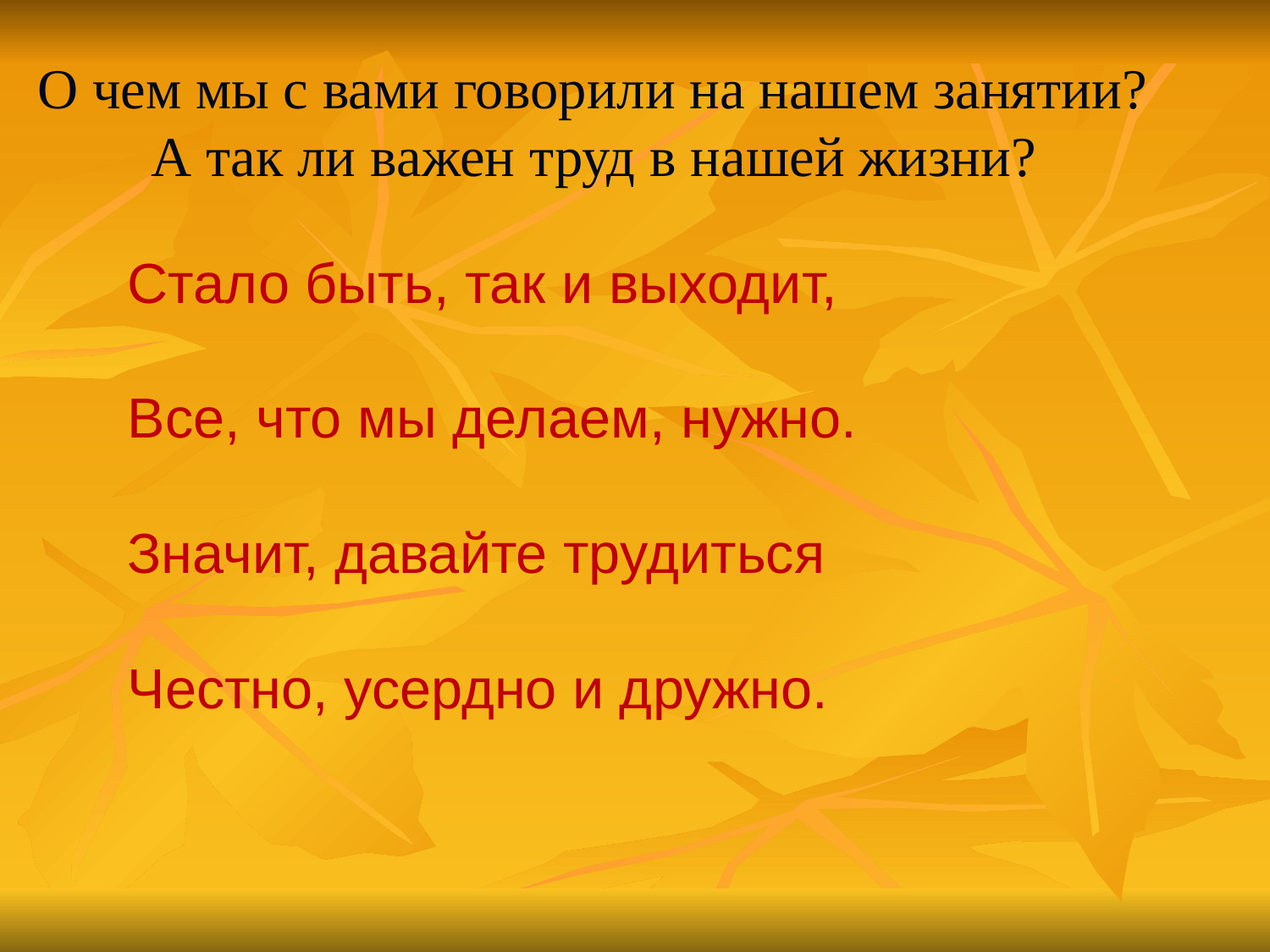

О чем мы с вами говорили на нашем занятии?
        А так ли важен труд в нашей жизни?

Стало быть, так и выходит,

Все, что мы делаем, нужно.

Значит, давайте трудиться

Честно, усердно и дружно.